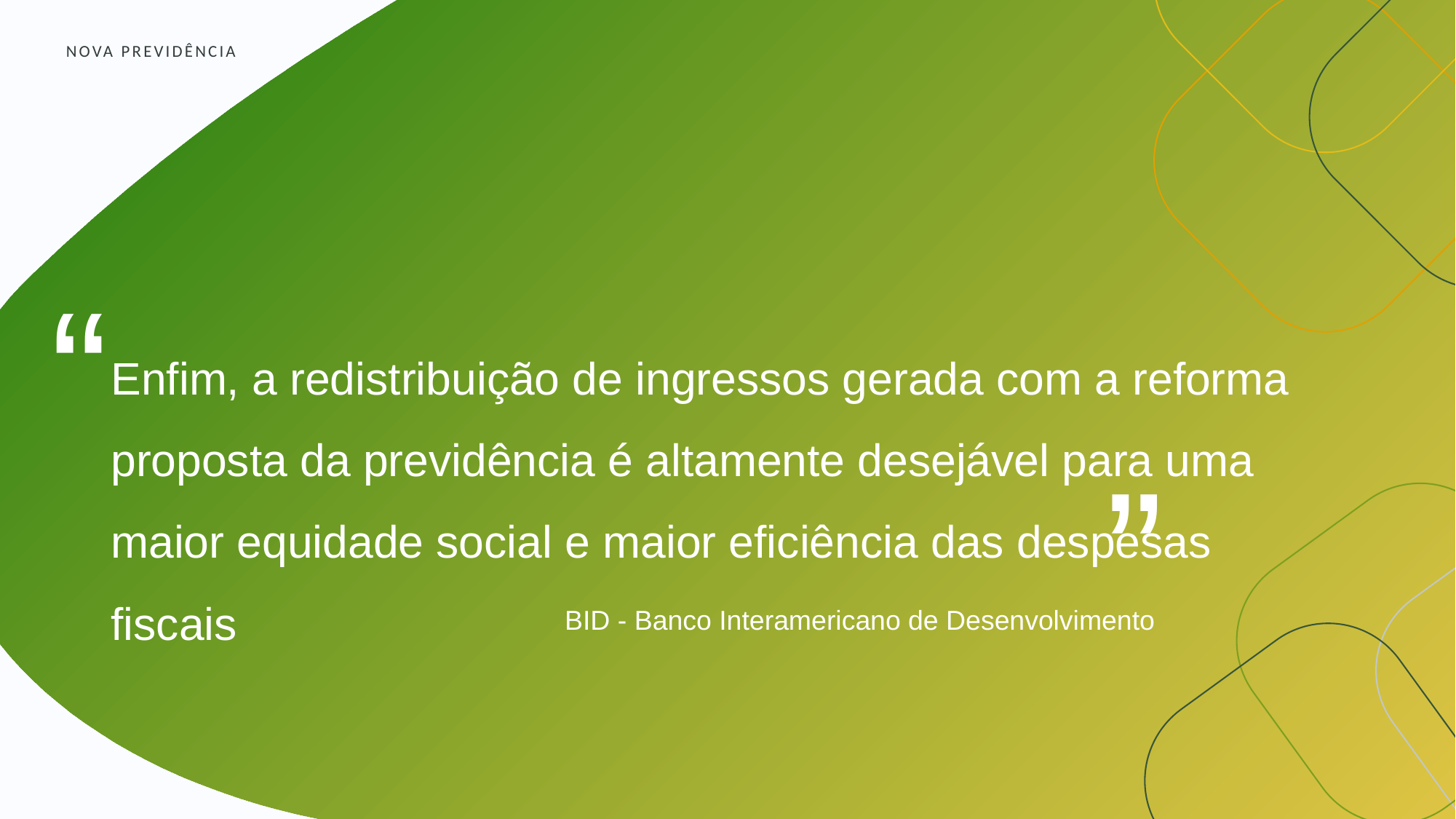

NOVA PREVIDÊNCIA
“
Enfim, a redistribuição de ingressos gerada com a reforma proposta da previdência é altamente desejável para uma maior equidade social e maior eficiência das despesas fiscais
”

BID - Banco Interamericano de Desenvolvimento